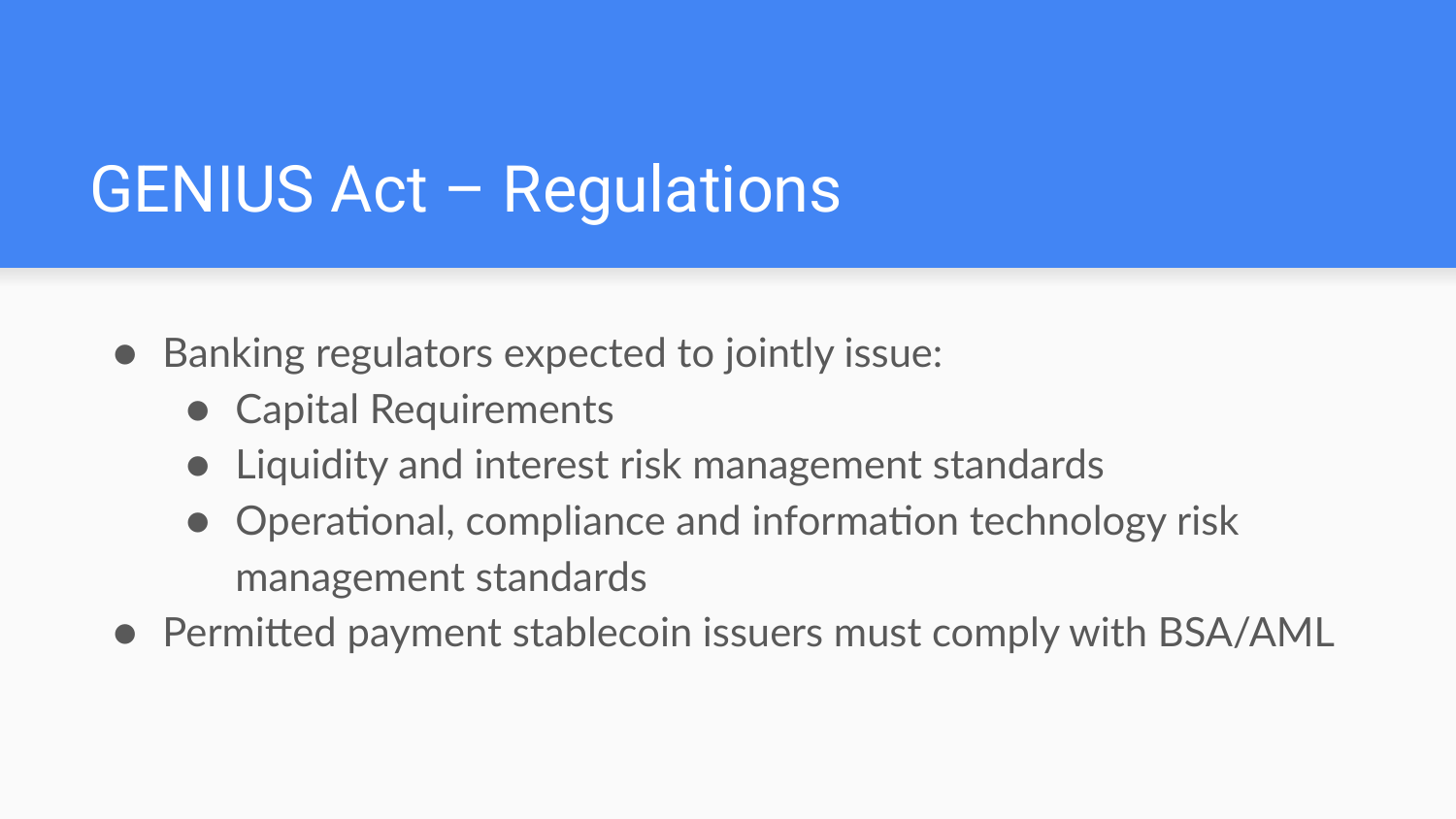

# GENIUS Act – Regulations
Banking regulators expected to jointly issue:
Capital Requirements
Liquidity and interest risk management standards
Operational, compliance and information technology risk management standards
Permitted payment stablecoin issuers must comply with BSA/AML